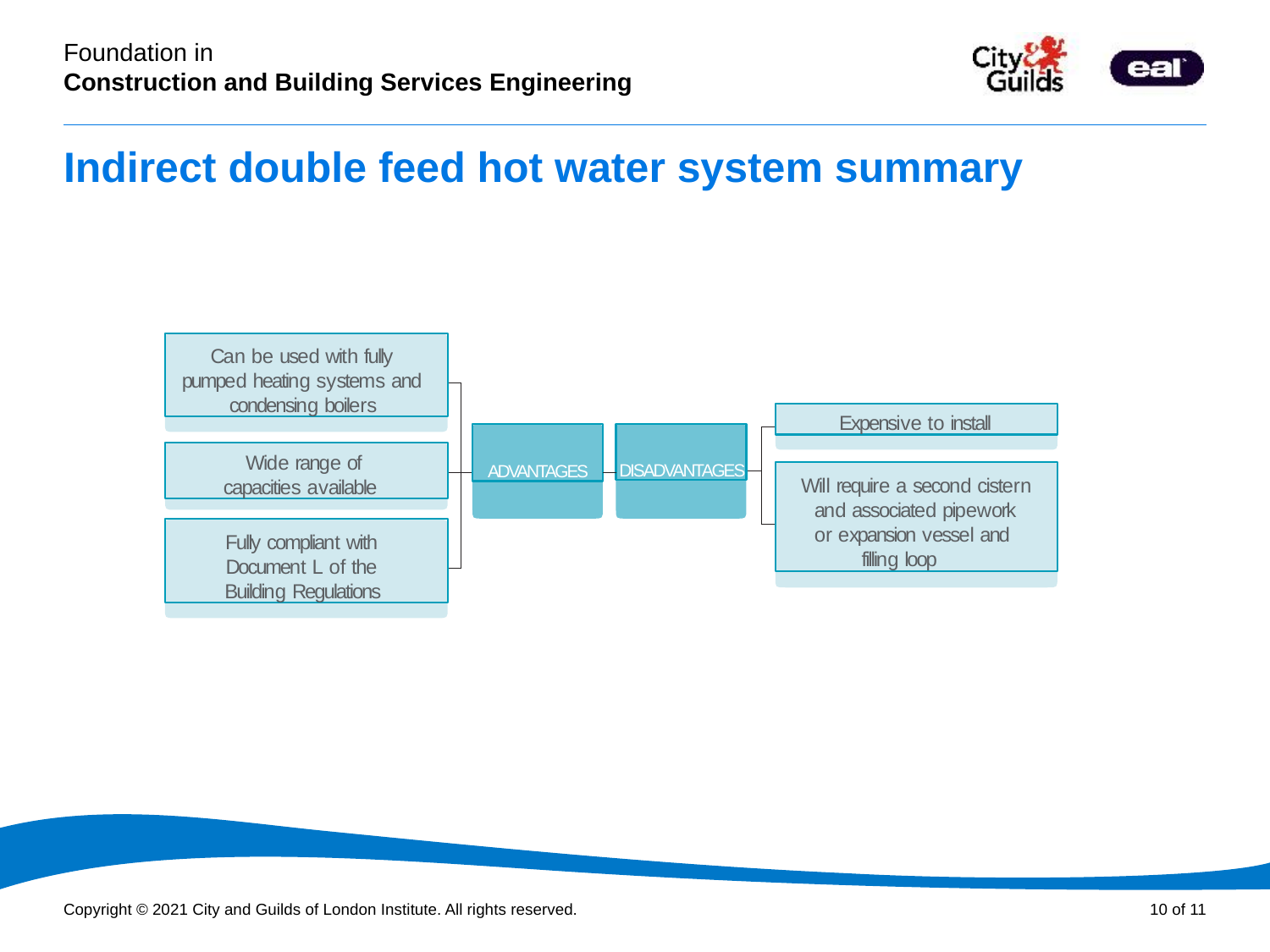

# Indirect double feed hot water system summary

Can be used with fully  pumped heating systems and  condensing boilers

Expensive to install

ADVANTAGES

DISADVANTAGES

Wide range of  capacities available

Will require a second cistern  and associated pipework  or expansion vessel and
filling loop
Fully compliant with  Document L of the  Building Regulations